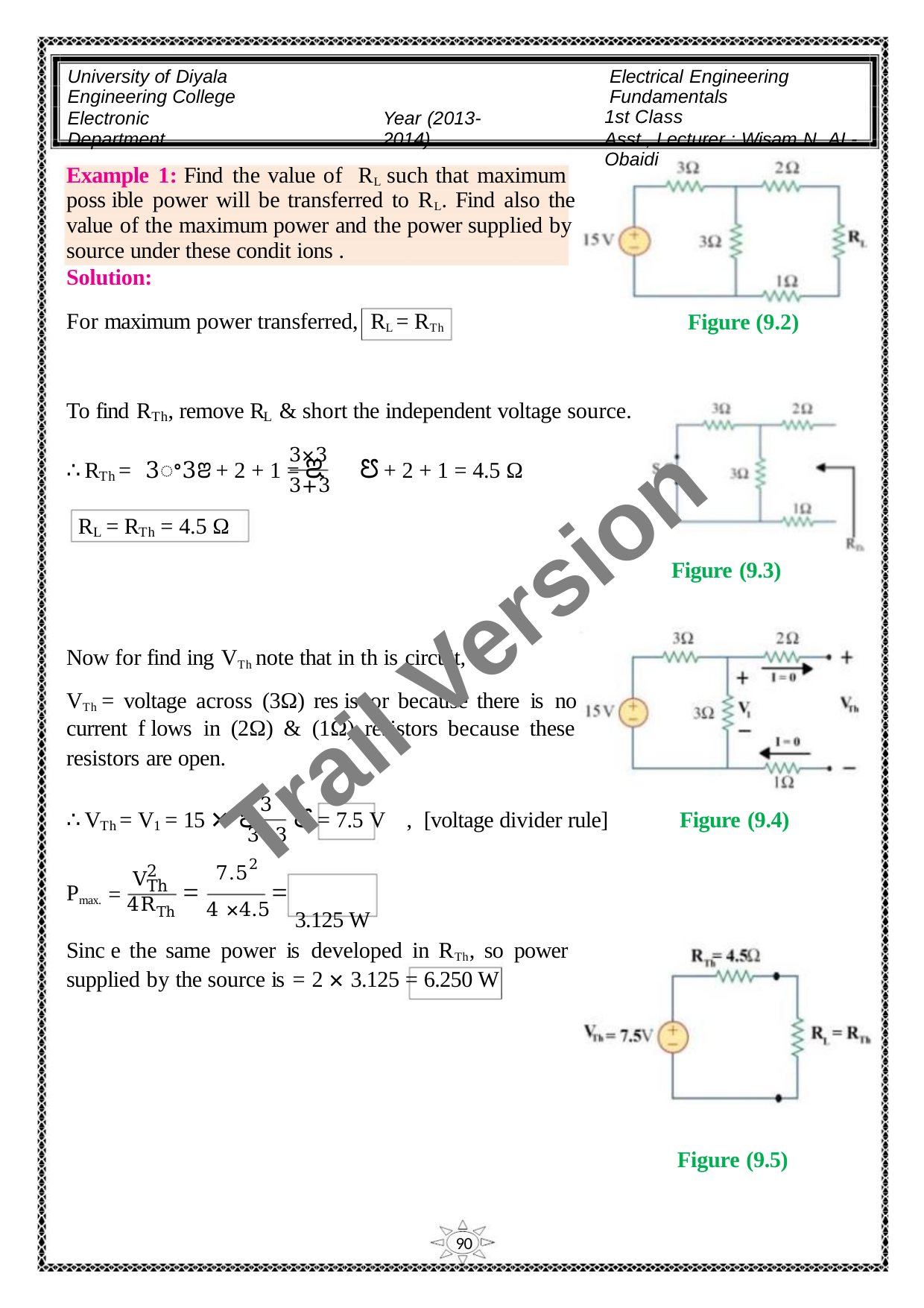

University of Diyala
Engineering College
Electronic Department
Electrical Engineering Fundamentals
1st Class
Asst., Lecturer : Wisam N. AL-Obaidi
Year (2013-2014)
Example 1: Find the value of RL such that maximum
poss ible power will be transferred to RL. Find also the
value of the maximum power and the power supplied by
source under these condit ions .
Solution:
For maximum power transferred, RL = RTh
Figure (9.2)
To find R , remove R & short the independent voltage source.
Th
L
3×3
∴ R = 3ꢀ3ꢂ + 2 + 1 = ꢃ ꢄ + 2 + 1 = 4.5 Ω
Th
3+3
R = R = 4.5 Ω
L
Th
Figure (9.3)
Trail Version
Trail Version
Trail Version
Trail Version
Trail Version
Trail Version
Trail Version
Trail Version
Trail Version
Trail Version
Trail Version
Trail Version
Trail Version
Now for find ing VTh note that in th is circuit,
VTh = voltage across (3Ω) res is tor because there is no
current f lows in (2Ω) & (1Ω) resistors because these
resistors are open.
3
∴ V = V = 15 × ꢃ ꢄ = 7.5 V , [voltage divider rule]
Figure (9.4)
Th
1
3+3
7.52
2
V
Th
=
=
3.125 W
Pmax.
=
4RTh
4 ×4.5
Sinc e the same power is developed in RTh, so power
supplied by the source is = 2 × 3.125 = 6.250 W
Figure (9.5)
90